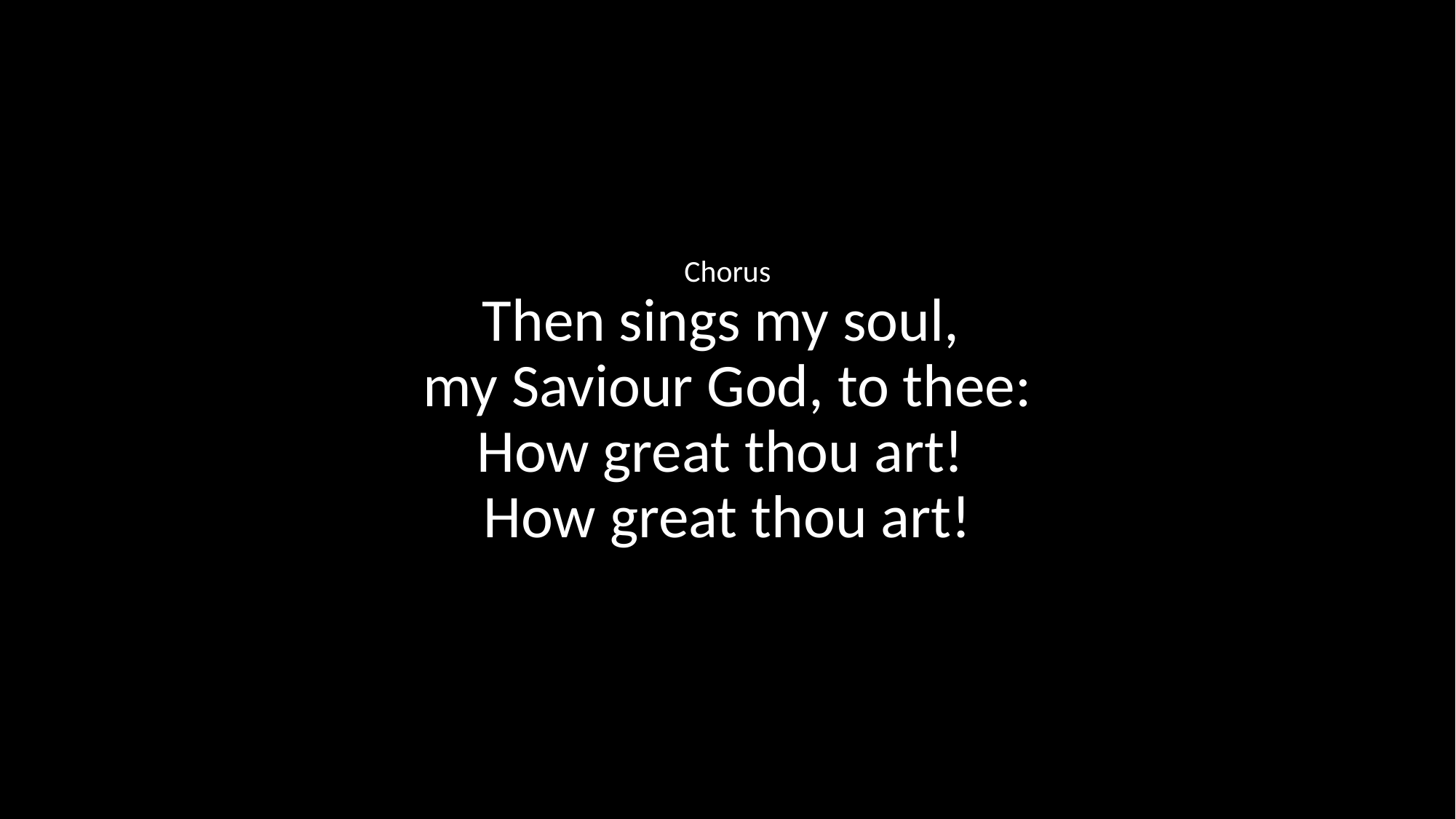

Chorus
Then sings my soul,
my Saviour God, to thee:
How great thou art!
How great thou art!